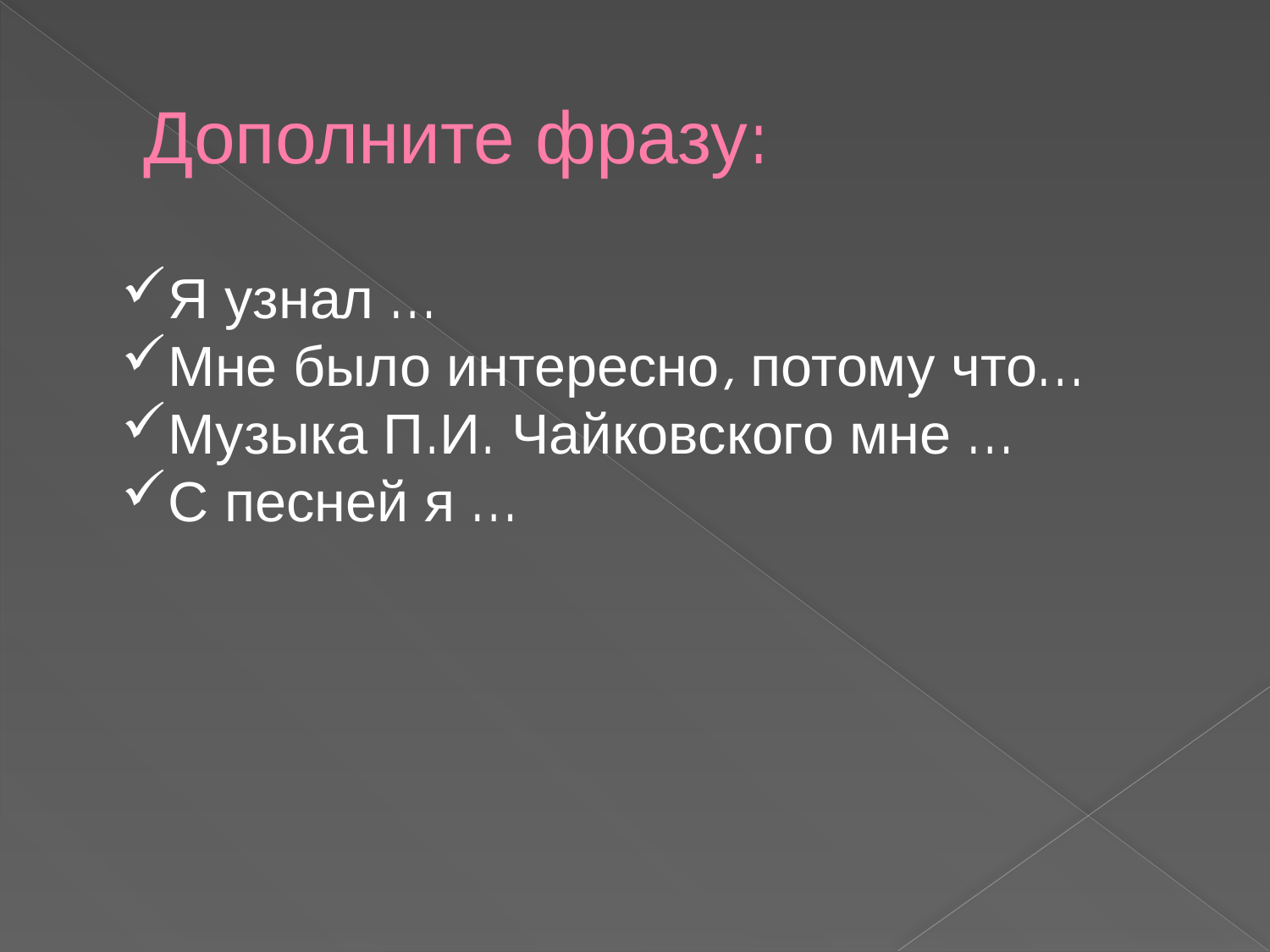

# Дополните фразу:

Я узнал …
Мне было интересно, потому что…
Музыка П.И. Чайковского мне …
С песней я …